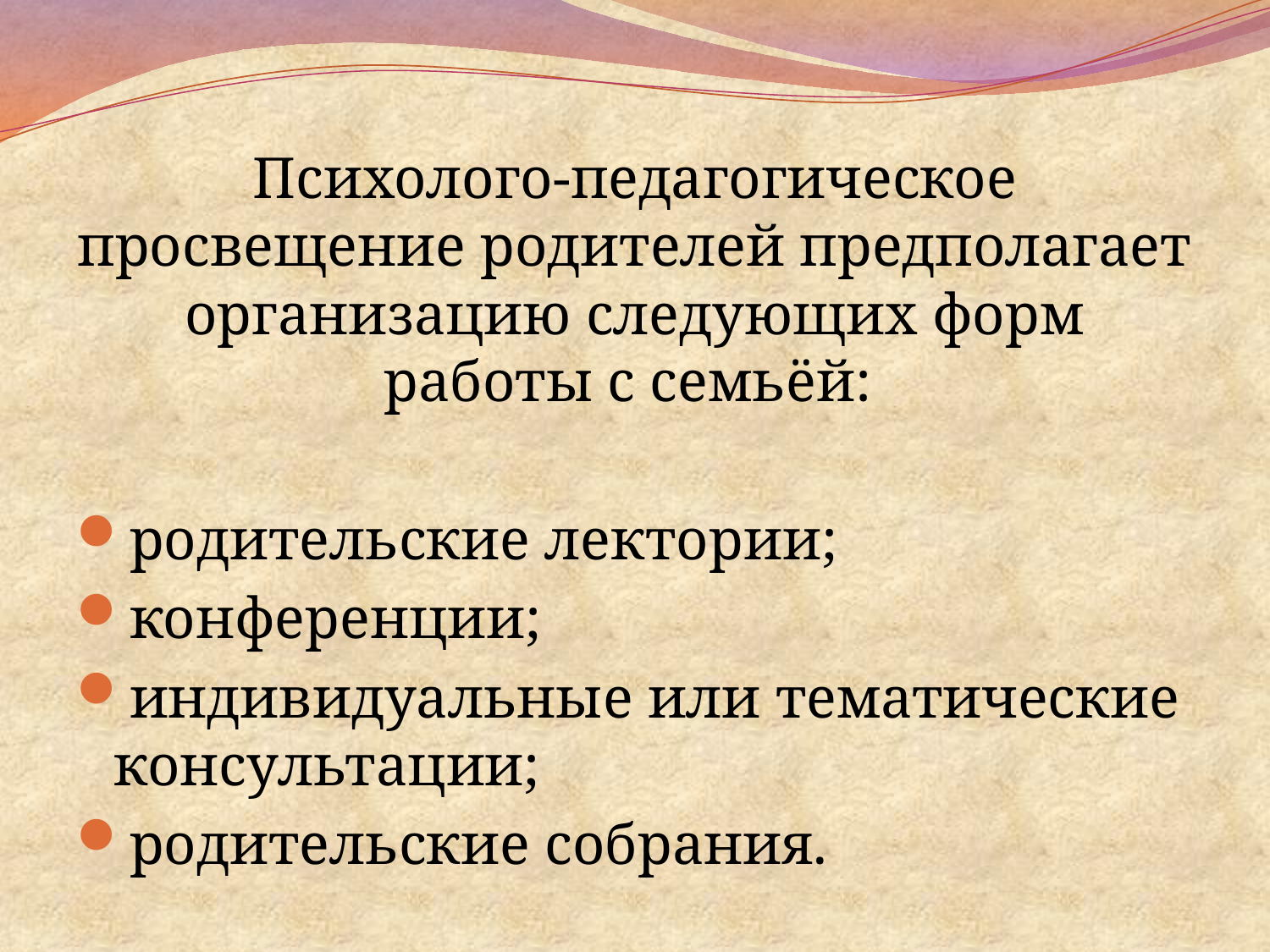

#
Психолого-педагогическое просвещение родителей предполагает организацию следующих форм работы с семьёй:

родительские лектории;
конференции;
индивидуальные или тематические консультации;
родительские собрания.